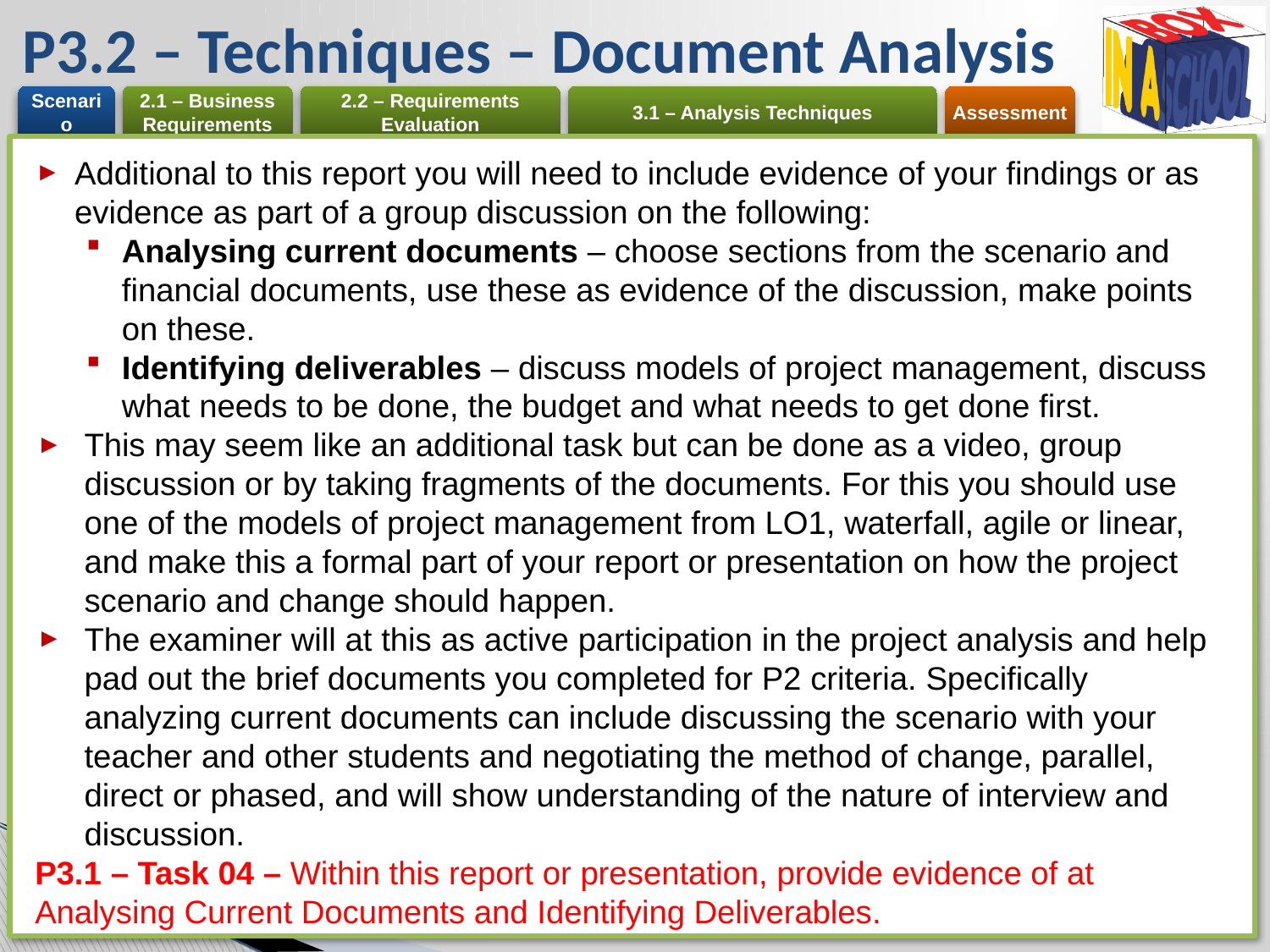

# P3.2 – Techniques – Document Analysis
Additional to this report you will need to include evidence of your findings or as evidence as part of a group discussion on the following:
Analysing current documents – choose sections from the scenario and financial documents, use these as evidence of the discussion, make points on these.
Identifying deliverables – discuss models of project management, discuss what needs to be done, the budget and what needs to get done first.
This may seem like an additional task but can be done as a video, group discussion or by taking fragments of the documents. For this you should use one of the models of project management from LO1, waterfall, agile or linear, and make this a formal part of your report or presentation on how the project scenario and change should happen.
The examiner will at this as active participation in the project analysis and help pad out the brief documents you completed for P2 criteria. Specifically analyzing current documents can include discussing the scenario with your teacher and other students and negotiating the method of change, parallel, direct or phased, and will show understanding of the nature of interview and discussion.
P3.1 – Task 04 – Within this report or presentation, provide evidence of at Analysing Current Documents and Identifying Deliverables.